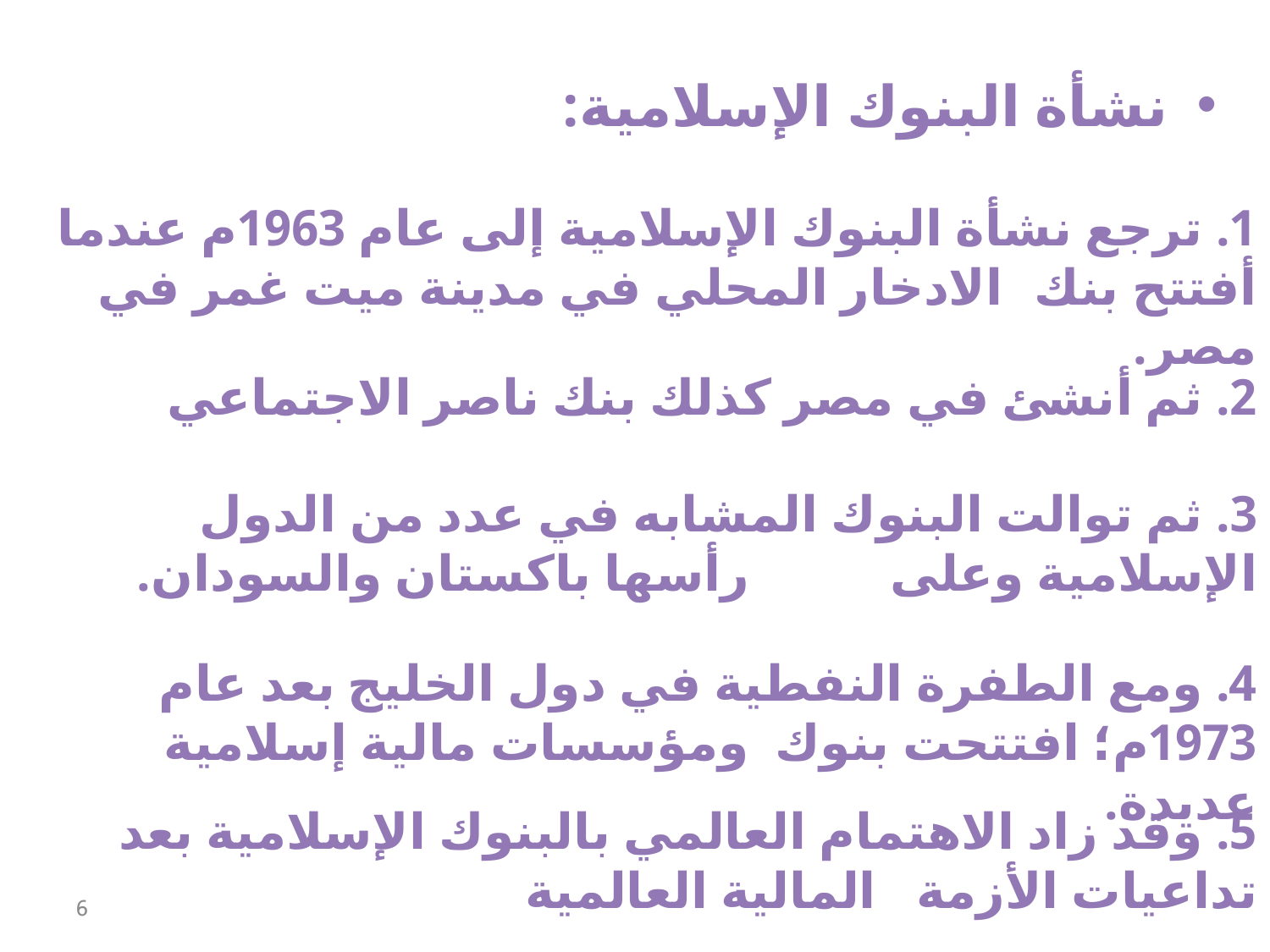

نشأة البنوك الإسلامية:
	1. ترجع نشأة البنوك الإسلامية إلى عام 1963م عندما	أفتتح بنك 		الادخار المحلي في مدينة ميت غمر في مصر.
	2. ثم أنشئ في مصر كذلك بنك ناصر الاجتماعي

	3. ثم توالت البنوك المشابه في عدد من الدول الإسلامية وعلى 			رأسها باكستان والسودان.
	4. ومع الطفرة النفطية في دول الخليج بعد عام 1973م؛ افتتحت بنوك 		ومؤسسات مالية إسلامية عديدة.
	5. وقد زاد الاهتمام العالمي بالبنوك الإسلامية بعد تداعيات الأزمة 		المالية العالمية
6